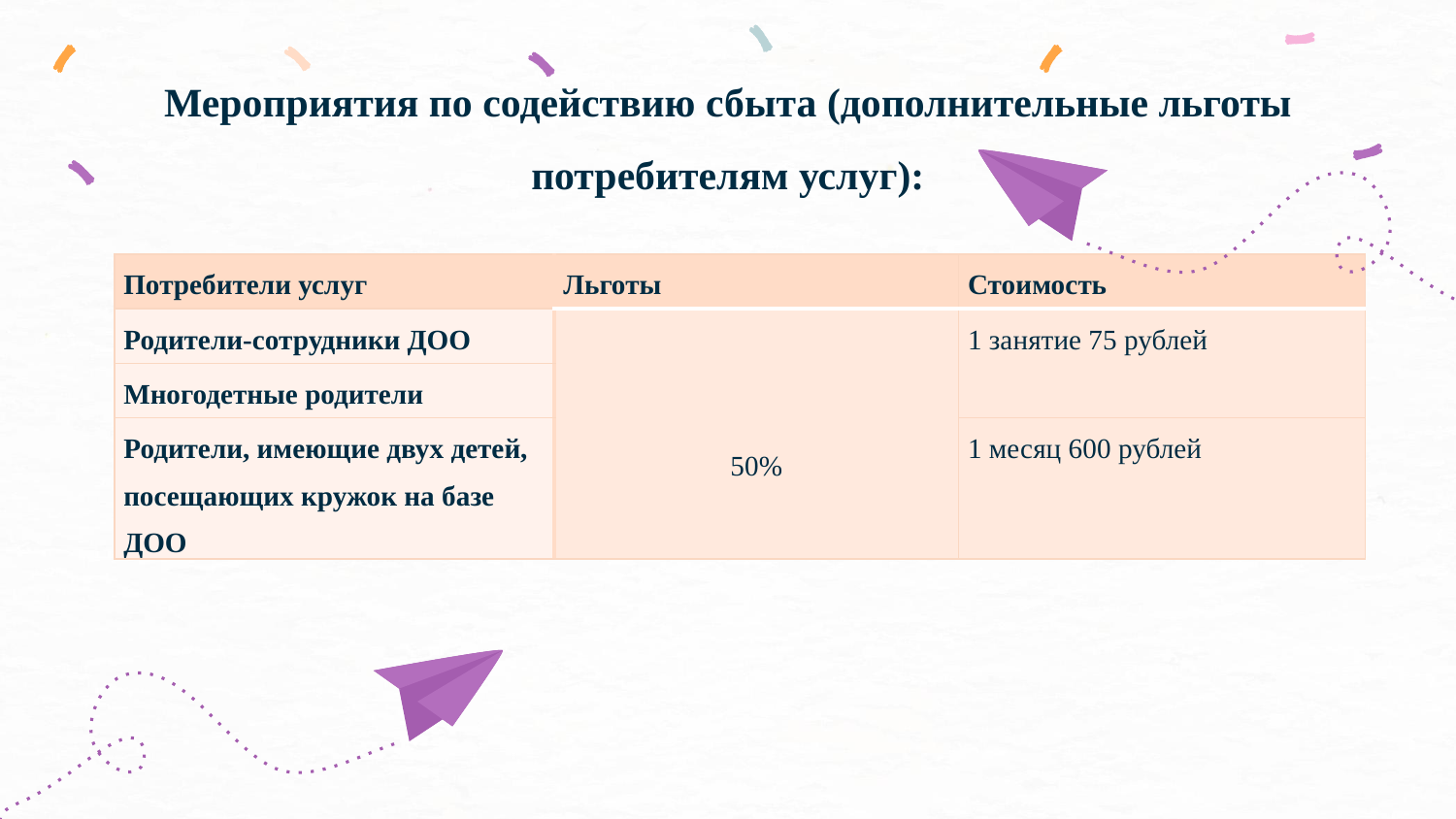

# Мероприятия по содействию сбыта (дополнительные льготы потребителям услуг):

| Потребители услуг | Льготы | Стоимость |
| --- | --- | --- |
| Родители-сотрудники ДОО | 50% | 1 занятие 75 рублей |
| Многодетные родители |  |  |
| Родители, имеющие двух детей, посещающих кружок на базе ДОО |  | 1 месяц 600 рублей |